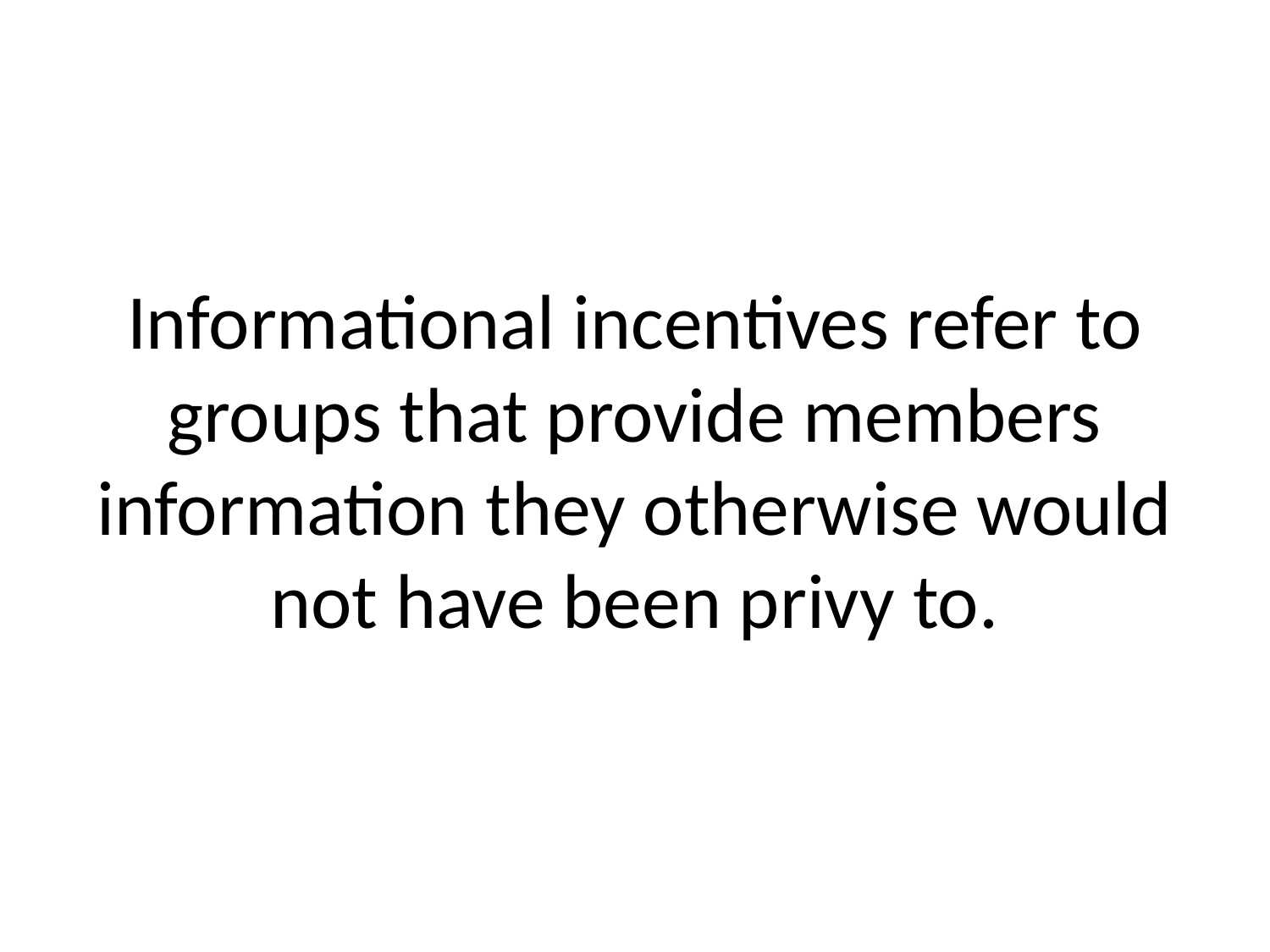

# Informational incentives refer to groups that provide members information they otherwise would not have been privy to.